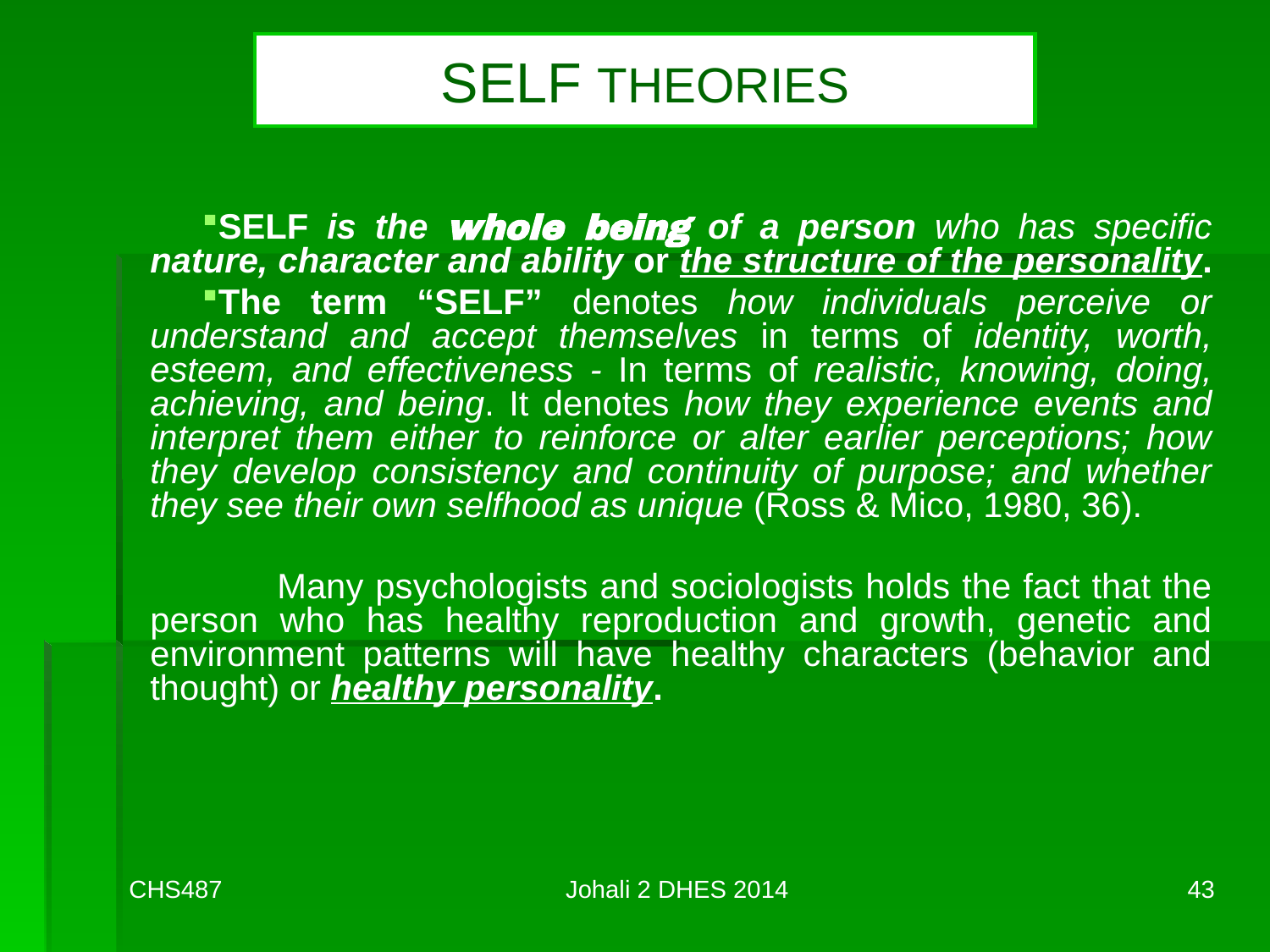

# SELF THEORIES
SELF is the whole being of a person who has specific nature, character and ability or the structure of the personality.
The term “SELF” denotes how individuals perceive or understand and accept themselves in terms of identity, worth, esteem, and effectiveness - In terms of realistic, knowing, doing, achieving, and being. It denotes how they experience events and interpret them either to reinforce or alter earlier perceptions; how they develop consistency and continuity of purpose; and whether they see their own selfhood as unique (Ross & Mico, 1980, 36).

	Many psychologists and sociologists holds the fact that the person who has healthy reproduction and growth, genetic and environment patterns will have healthy characters (behavior and thought) or healthy personality.
CHS487
Johali 2 DHES 2014
43